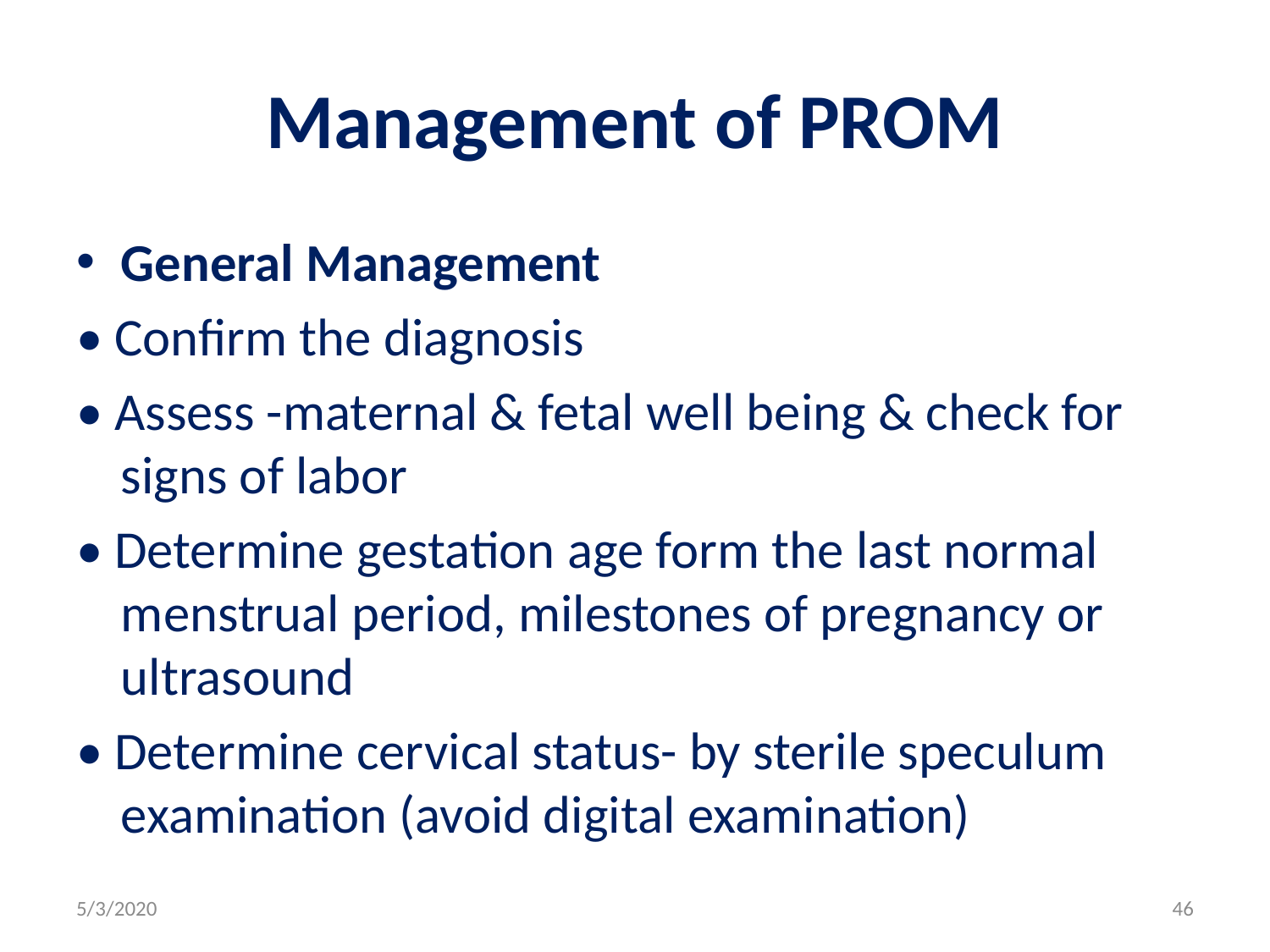

# Management of PROM
General Management
• Confirm the diagnosis
• Assess -maternal & fetal well being & check for signs of labor
• Determine gestation age form the last normal menstrual period, milestones of pregnancy or ultrasound
• Determine cervical status- by sterile speculum examination (avoid digital examination)
5/3/2020
46